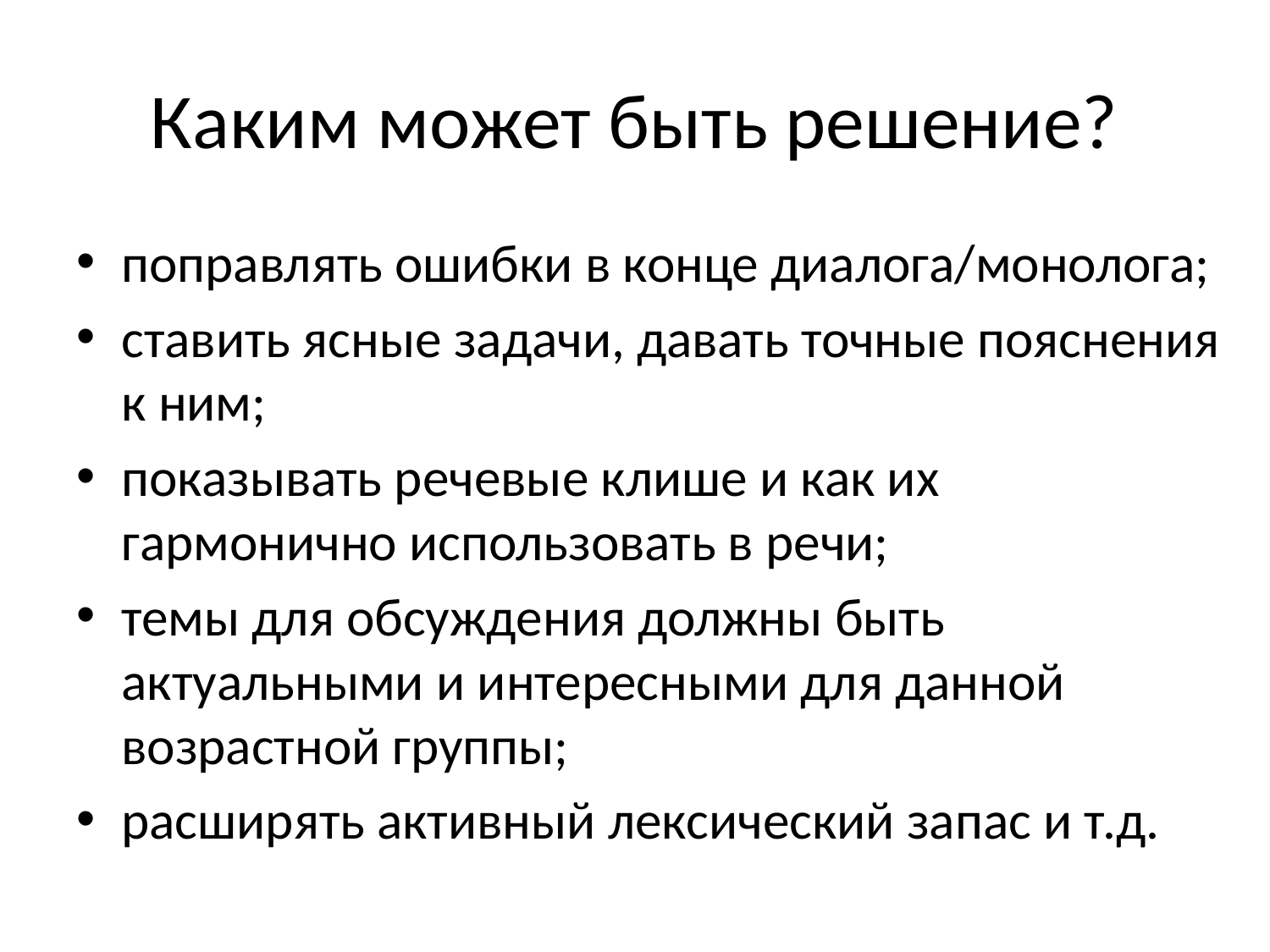

# Каким может быть решение?
поправлять ошибки в конце диалога/монолога;
ставить ясные задачи, давать точные пояснения к ним;
показывать речевые клише и как их гармонично использовать в речи;
темы для обсуждения должны быть актуальными и интересными для данной возрастной группы;
расширять активный лексический запас и т.д.